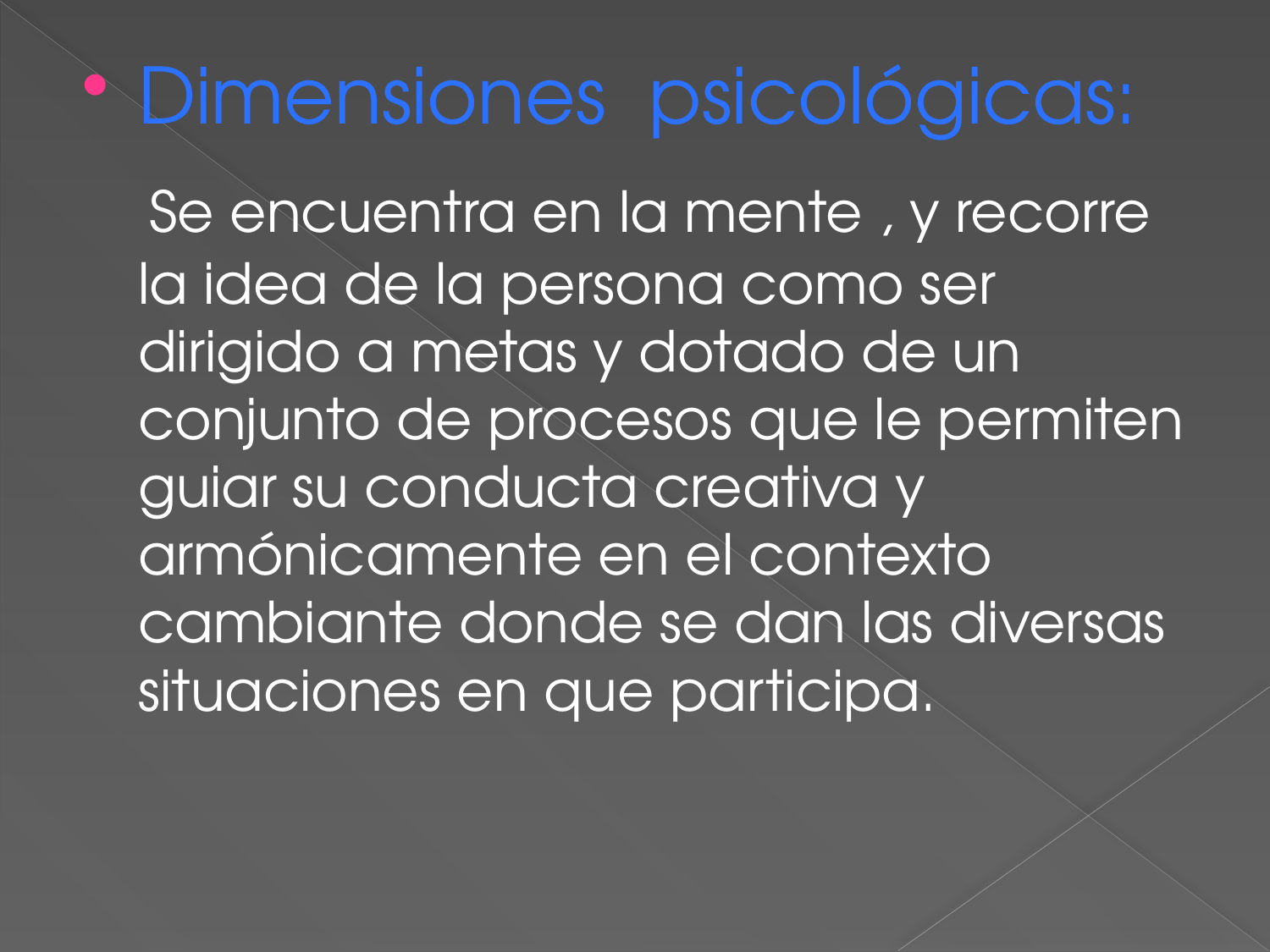

#
Dimensiones  psicológicas:
   Se encuentra en la mente , y recorre la idea de la persona como ser dirigido a metas y dotado de un conjunto de procesos que le permiten guiar su conducta creativa y armónicamente en el contexto cambiante donde se dan las diversas situaciones en que participa.